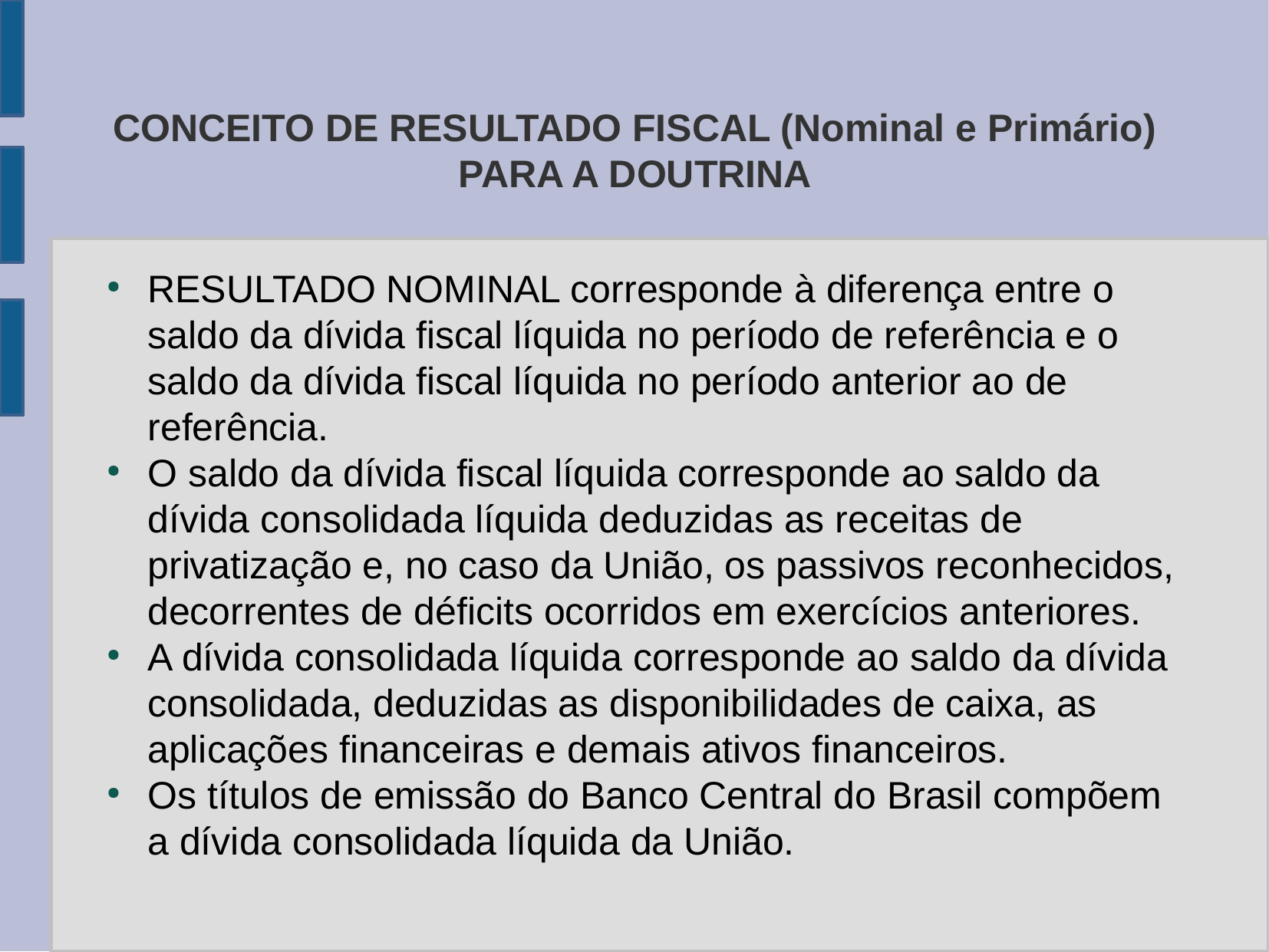

CONCEITO DE RESULTADO FISCAL (Nominal e Primário) PARA A DOUTRINA
RESULTADO NOMINAL corresponde à diferença entre o saldo da dívida fiscal líquida no período de referência e o saldo da dívida fiscal líquida no período anterior ao de referência.
O saldo da dívida fiscal líquida corresponde ao saldo da dívida consolidada líquida deduzidas as receitas de privatização e, no caso da União, os passivos reconhecidos, decorrentes de déficits ocorridos em exercícios anteriores.
A dívida consolidada líquida corresponde ao saldo da dívida consolidada, deduzidas as disponibilidades de caixa, as aplicações financeiras e demais ativos financeiros.
Os títulos de emissão do Banco Central do Brasil compõem a dívida consolidada líquida da União.